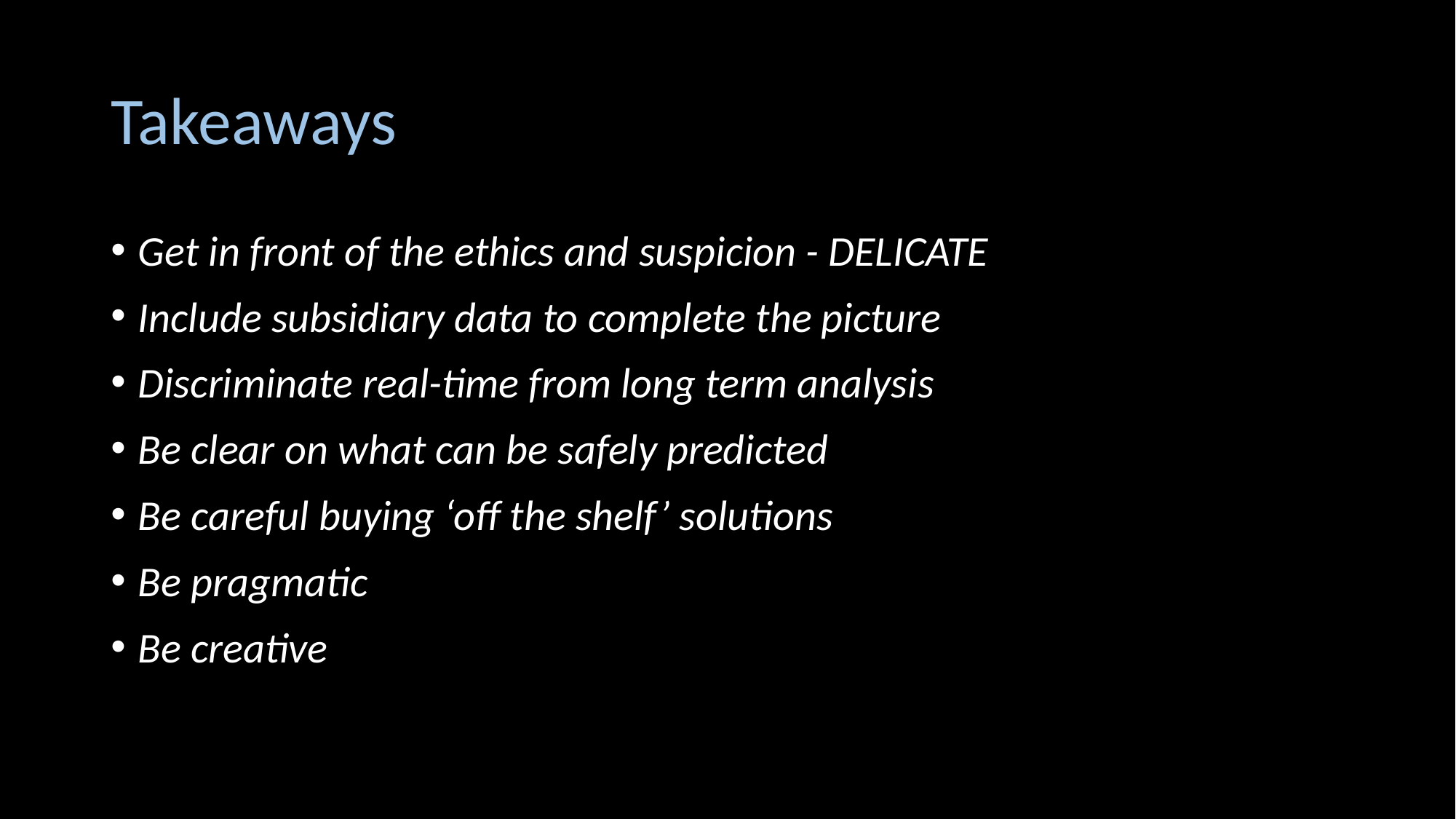

# Takeaways
Get in front of the ethics and suspicion - DELICATE
Include subsidiary data to complete the picture
Discriminate real-time from long term analysis
Be clear on what can be safely predicted
Be careful buying ‘off the shelf’ solutions
Be pragmatic
Be creative